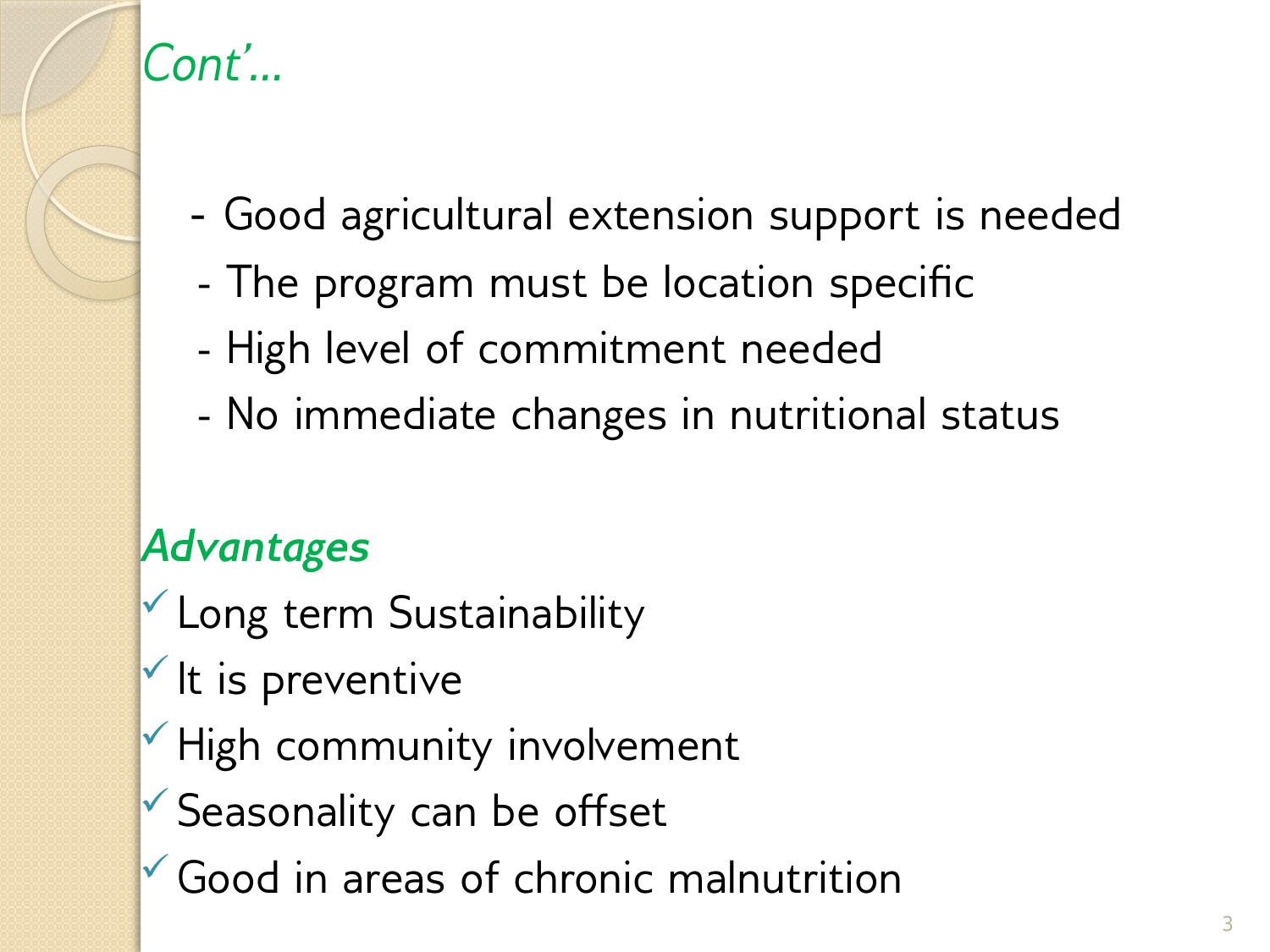

Cont’…

   - Good agricultural extension support is needed
    - The program must be location specific
    - High level of commitment needed
    - No immediate changes in nutritional status

Advantages
Long term Sustainability
It is preventive
High community involvement
Seasonality can be offset
Good in areas of chronic malnutrition

3